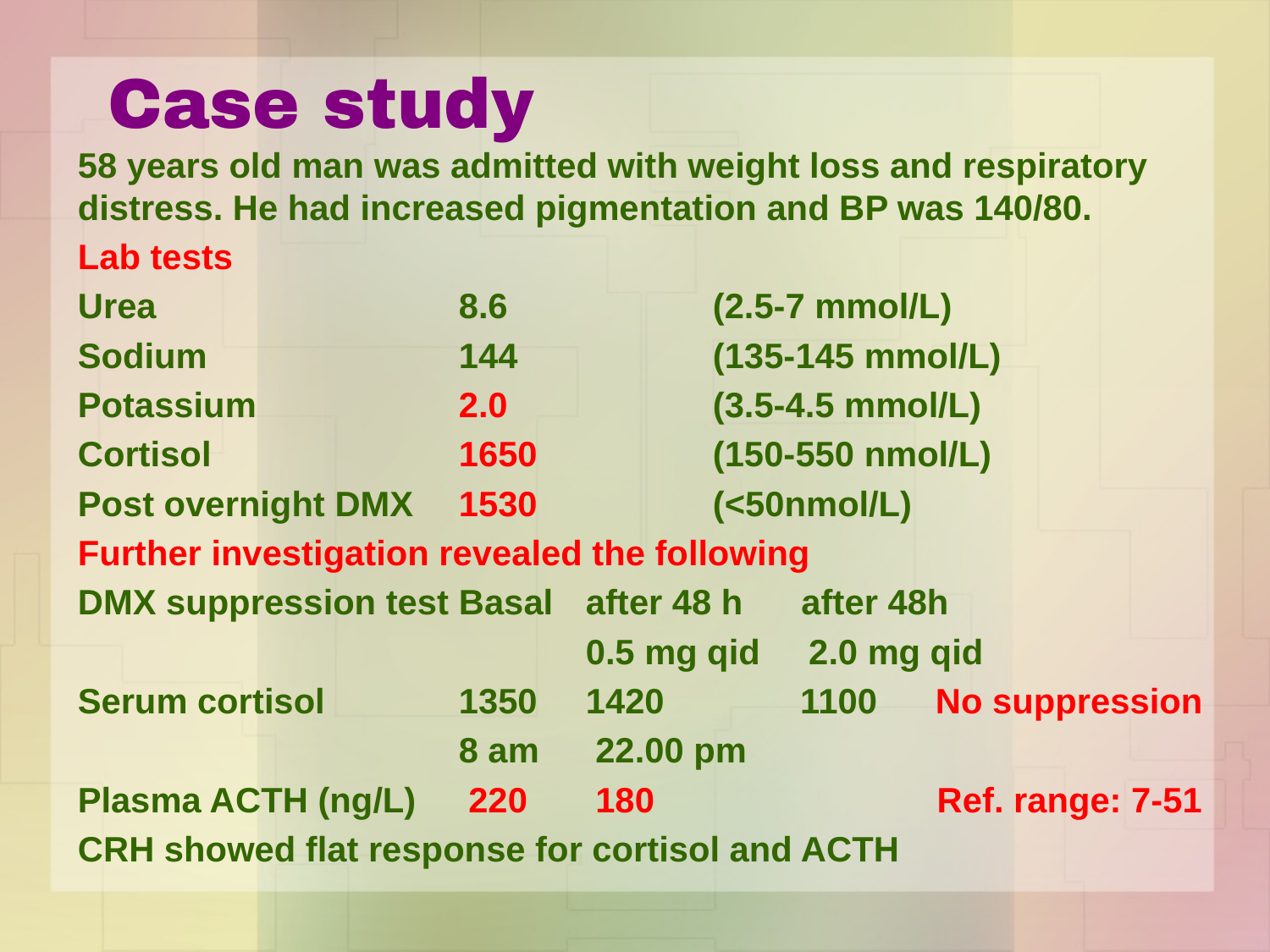

# Case study
58 years old man was admitted with weight loss and respiratory distress. He had increased pigmentation and BP was 140/80.
Lab tests
Urea 			8.6  		(2.5-7 mmol/L)
Sodium 		144  		(135-145 mmol/L)
Potassium		2.0		(3.5-4.5 mmol/L)
Cortisol 		1650 		(150-550 nmol/L)
Post overnight DMX	1530 		(<50nmol/L)
Further investigation revealed the following
DMX suppression test	Basal	after 48 h      after 48h
				0.5 mg qid     2.0 mg qid
Serum cortisol		1350	1420	         1100      No suppression
			8 am	 22.00 pm
Plasma ACTH (ng/L)	 220	 180                             Ref. range: 7-51
CRH showed flat response for cortisol and ACTH